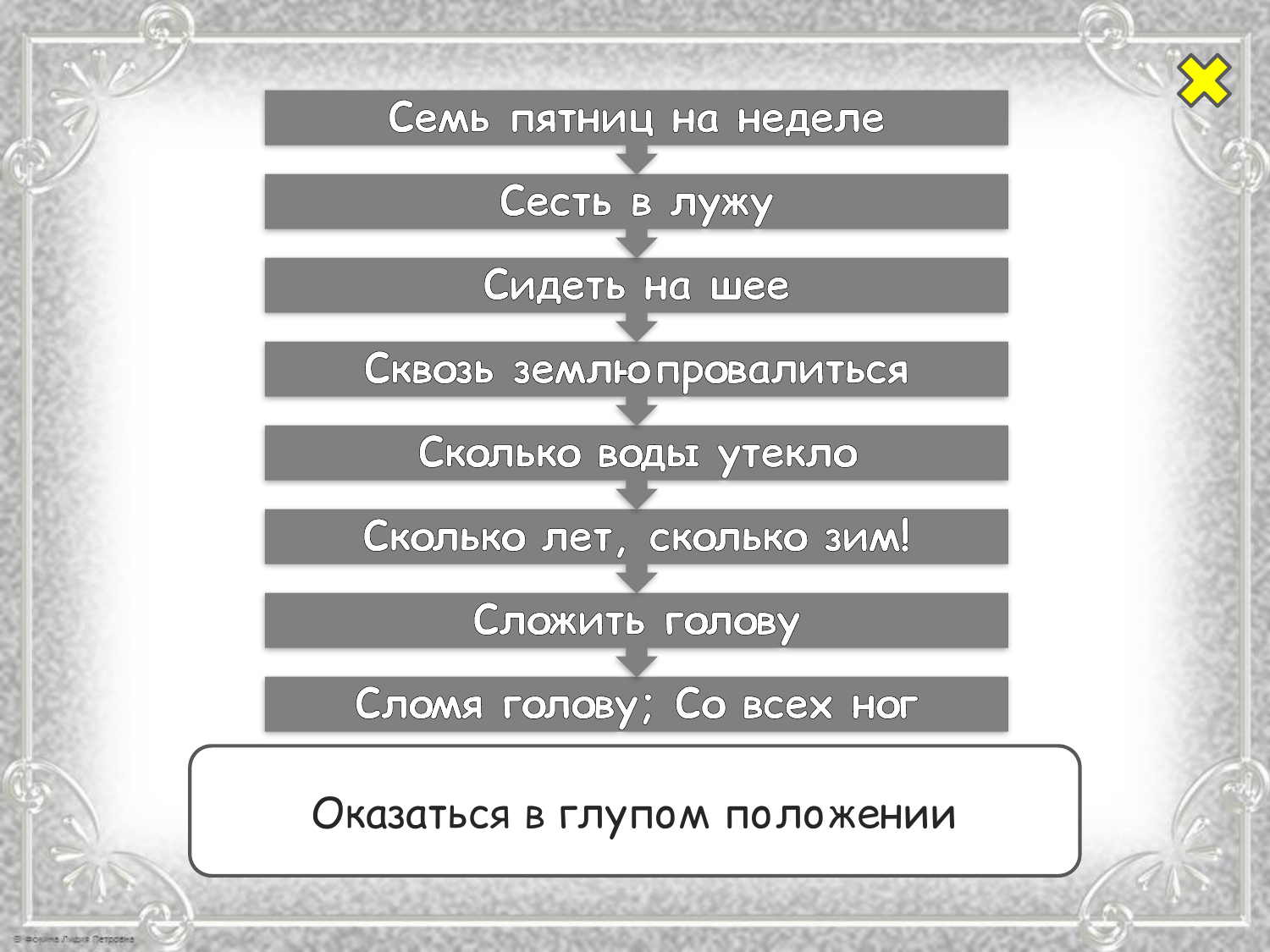

Сломя голову; Со всех ног
Сложить голову
Сколько лет, сколько зим!
Сколько воды утекло
Сквозь землю провалиться
Сидеть на шее
Сесть в лужу
Семь пятниц на неделе

Оказаться в глупом положении